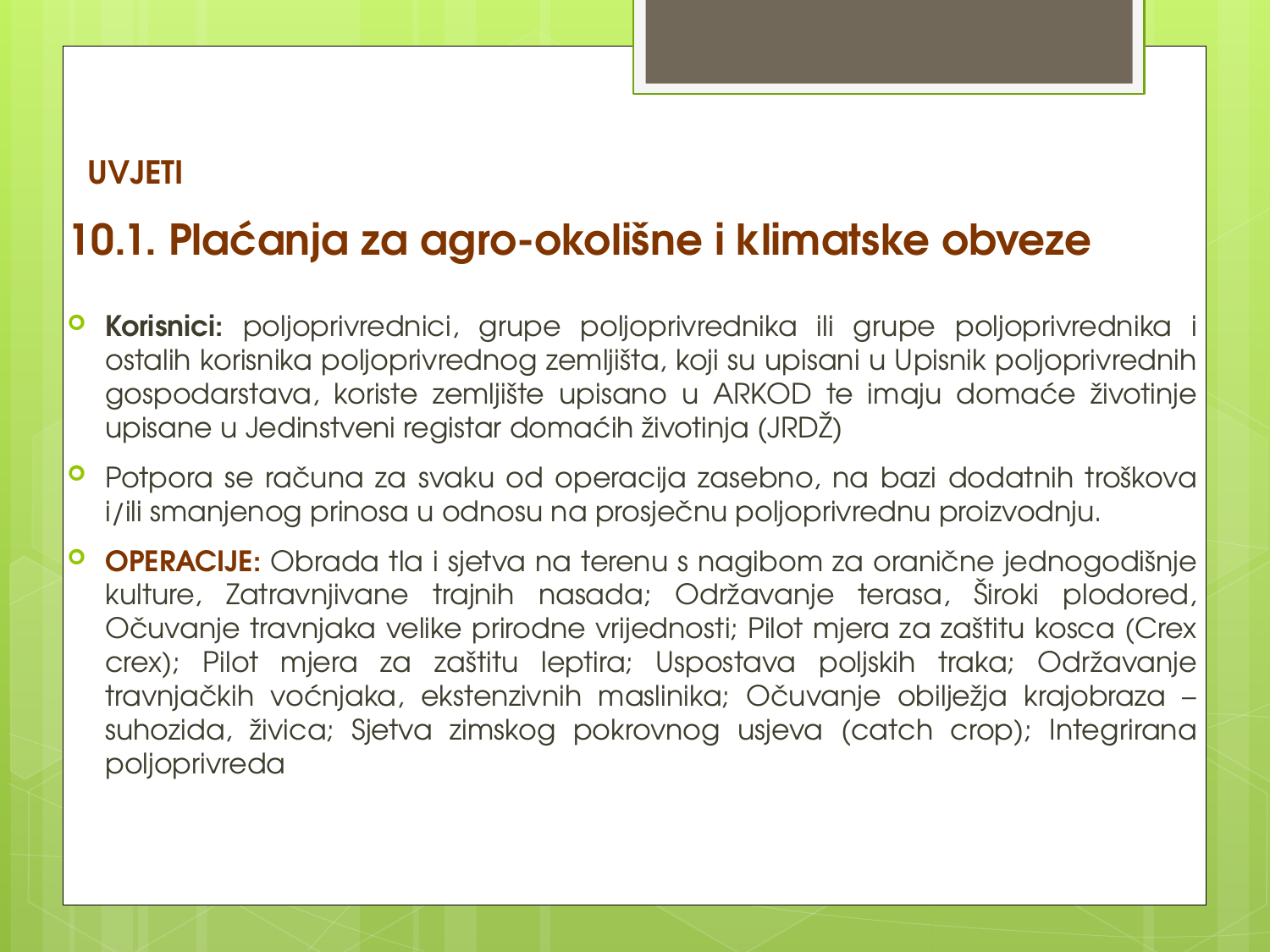

UVJETI
10.1. Plaćanja za agro-okolišne i klimatske obveze

Korisnici: poljoprivrednici, grupe poljoprivrednika ili grupe poljoprivrednika i ostalih korisnika poljoprivrednog zemljišta, koji su upisani u Upisnik poljoprivrednih gospodarstava, koriste zemljište upisano u ARKOD te imaju domaće životinje upisane u Jedinstveni registar domaćih životinja (JRDŽ)
Potpora se računa za svaku od operacija zasebno, na bazi dodatnih troškova i/ili smanjenog prinosa u odnosu na prosječnu poljoprivrednu proizvodnju.
OPERACIJE: Obrada tla i sjetva na terenu s nagibom za oranične jednogodišnje kulture, Zatravnjivane trajnih nasada; Održavanje terasa, Široki plodored, Očuvanje travnjaka velike prirodne vrijednosti; Pilot mjera za zaštitu kosca (Crex crex); Pilot mjera za zaštitu leptira; Uspostava poljskih traka; Održavanje travnjačkih voćnjaka, ekstenzivnih maslinika; Očuvanje obilježja krajobraza – suhozida, živica; Sjetva zimskog pokrovnog usjeva (catch crop); Integrirana poljoprivreda